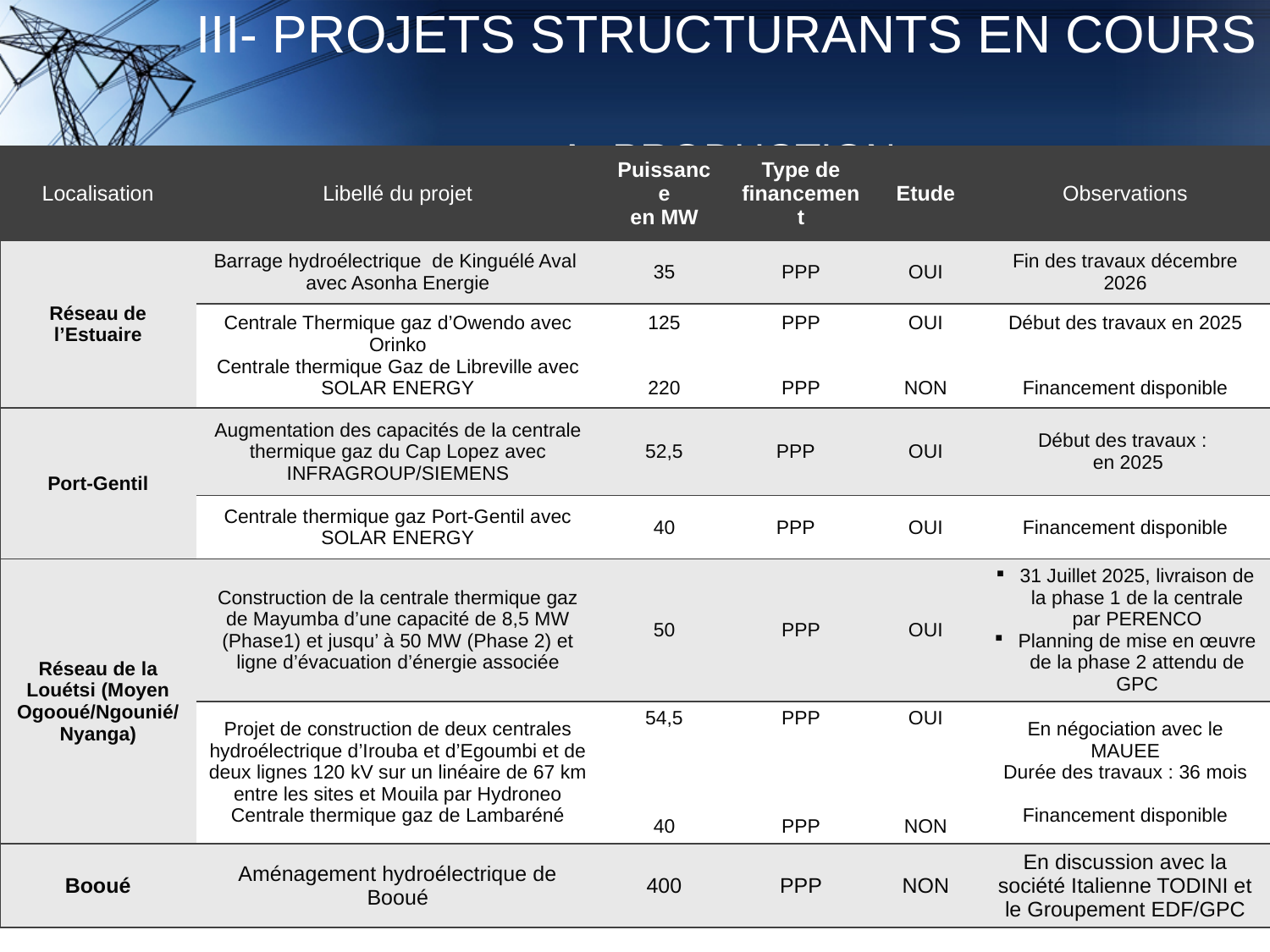

# III- PROJETS STRUCTURANTS EN COURS A- PRODUCTION
| Localisation | Libellé du projet | Puissance en MW | Type de financement | Etude | Observations |
| --- | --- | --- | --- | --- | --- |
| Réseau de l’Estuaire | Barrage hydroélectrique de Kinguélé Aval avec Asonha Energie | 35 | PPP | OUI | Fin des travaux décembre 2026 |
|  | Centrale Thermique gaz d’Owendo avec Orinko Centrale thermique Gaz de Libreville avec SOLAR ENERGY | 125 220 | PPP PPP | OUI NON | Début des travaux en 2025 Financement disponible |
| Port-Gentil | Augmentation des capacités de la centrale thermique gaz du Cap Lopez avec INFRAGROUP/SIEMENS | 52,5 | PPP | OUI | Début des travaux : en 2025 |
|  | Centrale thermique gaz Port-Gentil avec SOLAR ENERGY | 40 | PPP | OUI | Financement disponible |
| Réseau de la Louétsi (Moyen Ogooué/Ngounié/ Nyanga) | Construction de la centrale thermique gaz de Mayumba d’une capacité de 8,5 MW (Phase1) et jusqu’ à 50 MW (Phase 2) et ligne d’évacuation d’énergie associée | 50 | PPP | OUI | 31 Juillet 2025, livraison de la phase 1 de la centrale par PERENCO Planning de mise en œuvre de la phase 2 attendu de GPC |
|  | Projet de construction de deux centrales hydroélectrique d’Irouba et d’Egoumbi et de deux lignes 120 kV sur un linéaire de 67 km entre les sites et Mouila par Hydroneo Centrale thermique gaz de Lambaréné | 54,5 40 | PPP PPP | OUI NON | En négociation avec le MAUEE Durée des travaux : 36 mois Financement disponible |
| Booué | Aménagement hydroélectrique de Booué | 400 | PPP | NON | En discussion avec la société Italienne TODINI et le Groupement EDF/GPC |